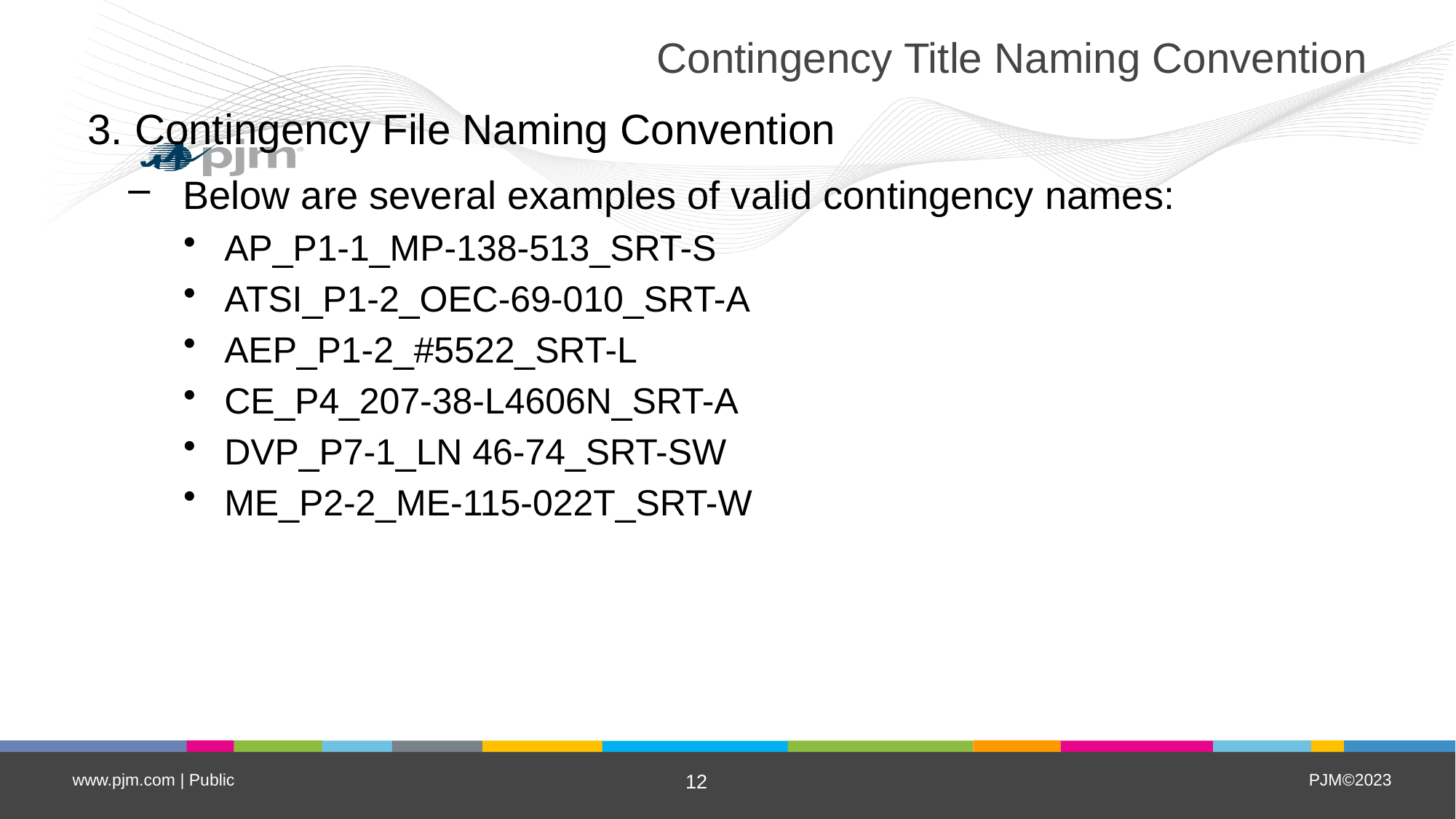

# Contingency Title Naming Convention
3. Contingency File Naming Convention
Below are several examples of valid contingency names:
AP_P1-1_MP-138-513_SRT-S
ATSI_P1-2_OEC-69-010_SRT-A
AEP_P1-2_#5522_SRT-L
CE_P4_207-38-L4606N_SRT-A
DVP_P7-1_LN 46-74_SRT-SW
ME_P2-2_ME-115-022T_SRT-W